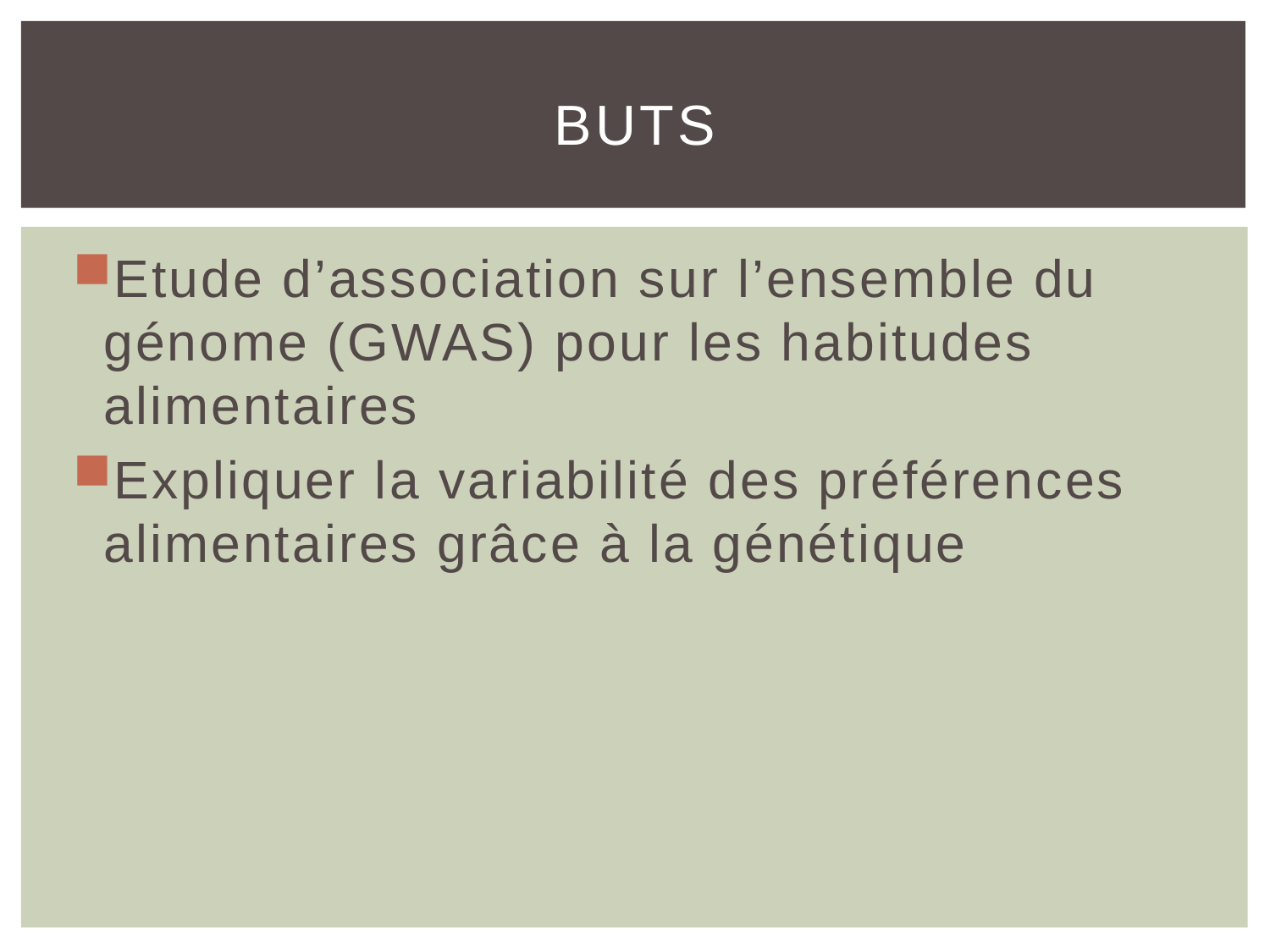

# Buts
Etude d’association sur l’ensemble du génome (GWAS) pour les habitudes alimentaires
Expliquer la variabilité des préférences alimentaires grâce à la génétique